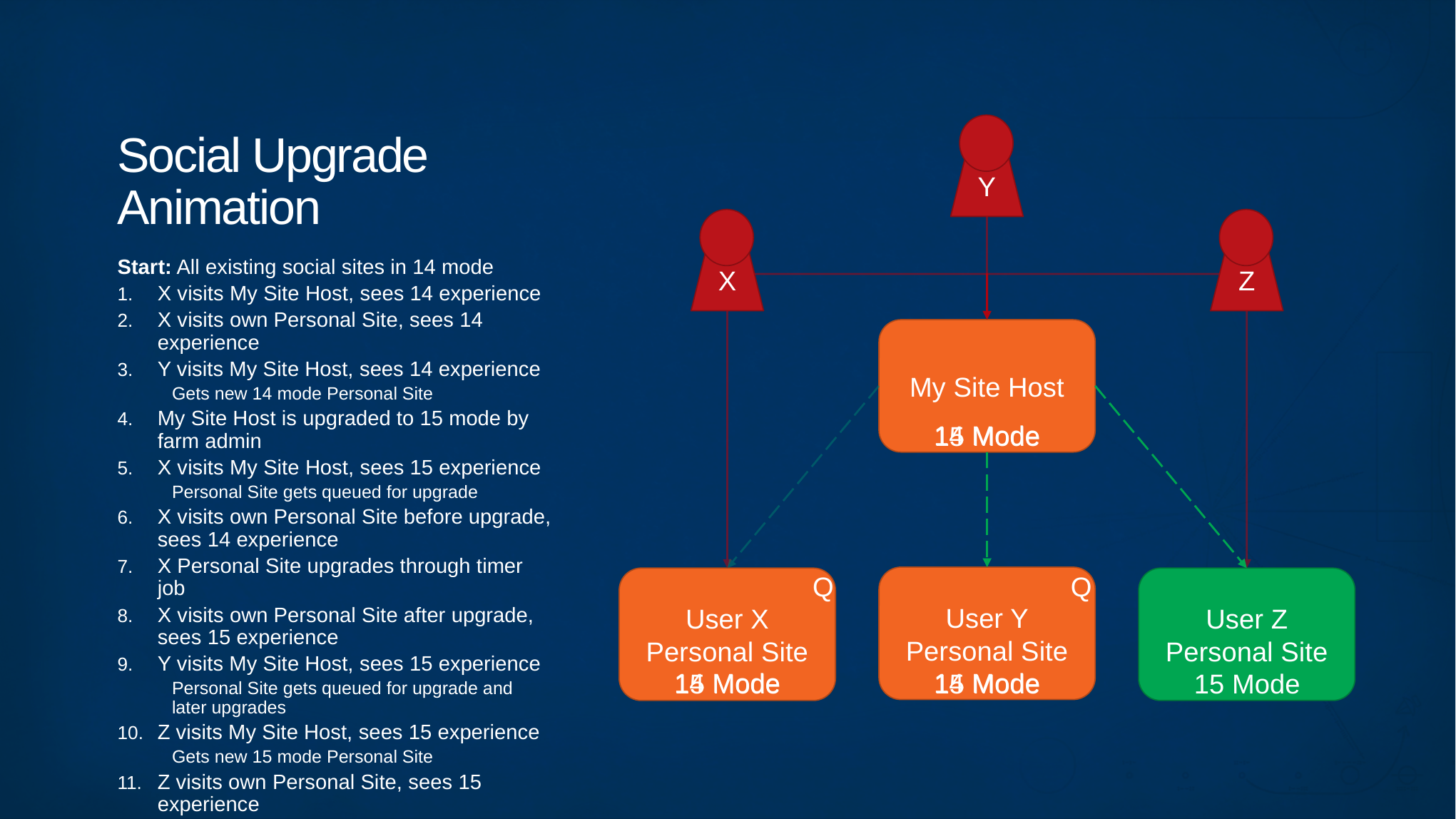

# Social Upgrade Animation

Y

X

Z
Start: All existing social sites in 14 mode
X visits My Site Host, sees 14 experience
X visits own Personal Site, sees 14 experience
Y visits My Site Host, sees 14 experience
Gets new 14 mode Personal Site
My Site Host is upgraded to 15 mode by farm admin
X visits My Site Host, sees 15 experience
Personal Site gets queued for upgrade
X visits own Personal Site before upgrade, sees 14 experience
X Personal Site upgrades through timer job
X visits own Personal Site after upgrade, sees 15 experience
Y visits My Site Host, sees 15 experience
Personal Site gets queued for upgrade and later upgrades
Z visits My Site Host, sees 15 experience
Gets new 15 mode Personal Site
Z visits own Personal Site, sees 15 experience

My Site Host
14 Mode
15 Mode
User Y
Personal Site
User X
Personal Site
Q
Q
User Z
Personal Site
14 Mode
14 Mode
15 Mode
15 Mode
15 Mode